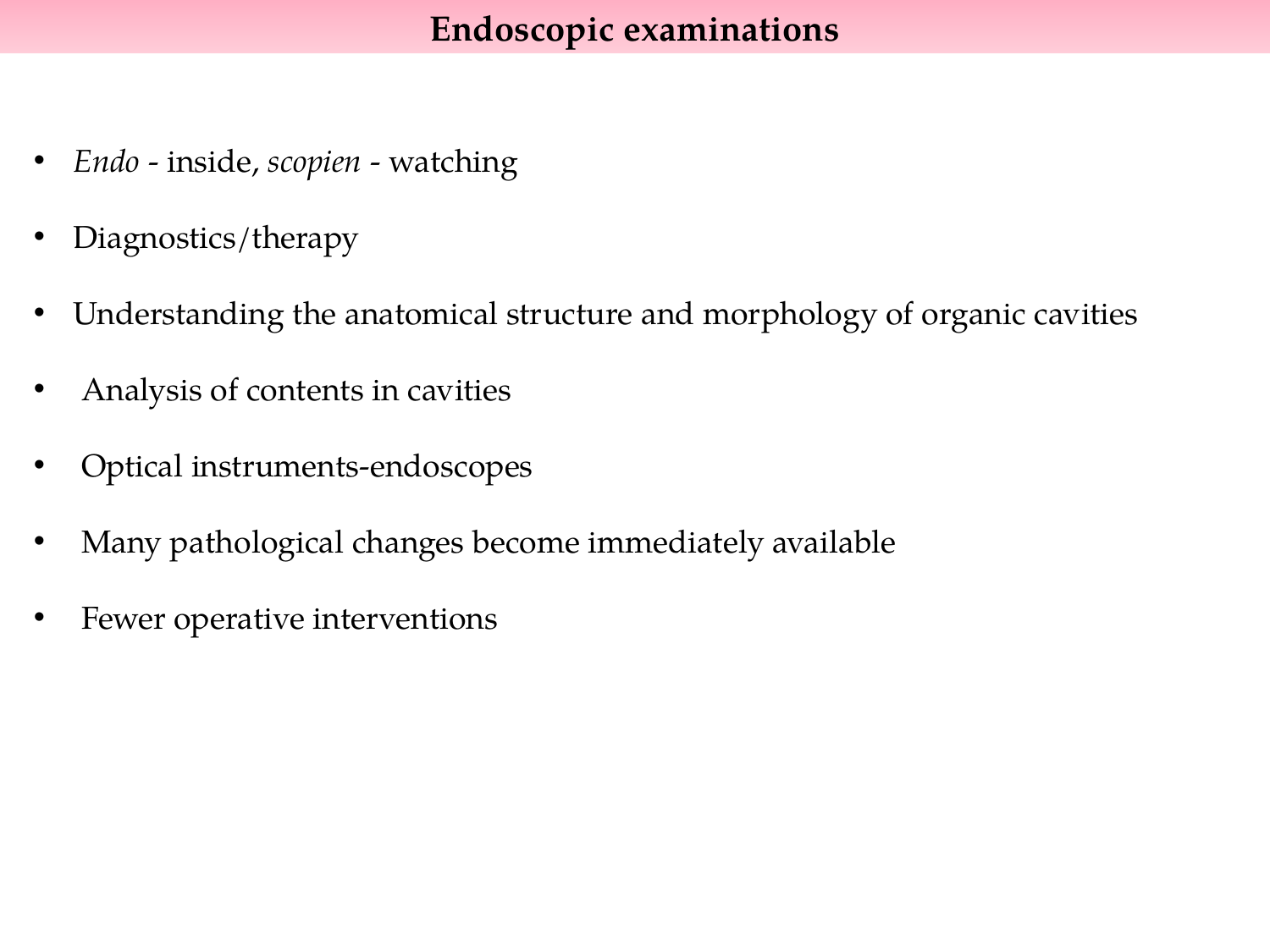

Endoscopic examinations
Endo - inside, scopien - watching
Diagnostics/therapy
Understanding the anatomical structure and morphology of organic cavities
Analysis of contents in cavities
Optical instruments-endoscopes
Many pathological changes become immediately available
Fewer operative interventions